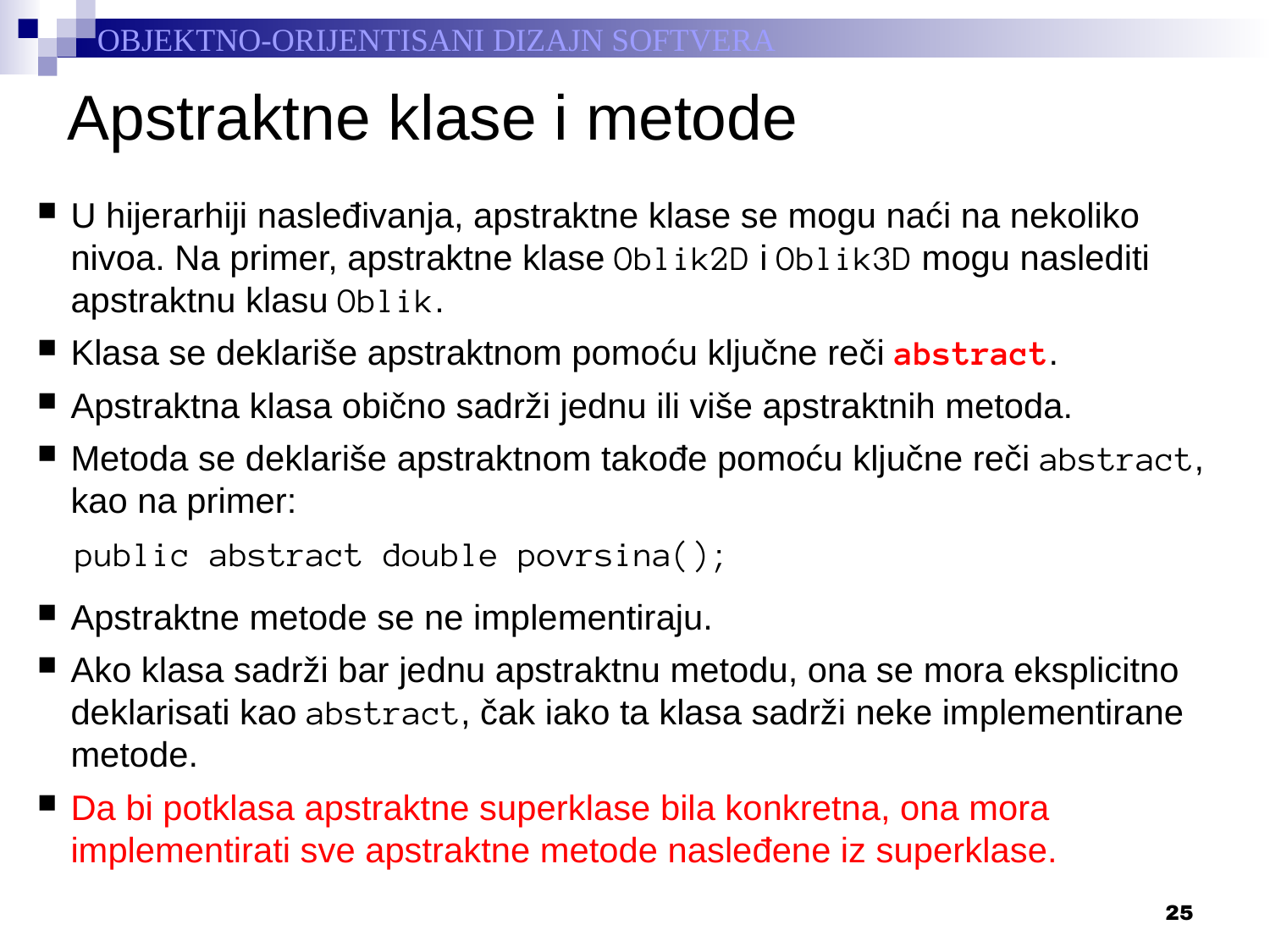

# Apstraktne klase i metode
U hijerarhiji nasleđivanja, apstraktne klase se mogu naći na nekoliko nivoa. Na primer, apstraktne klase Oblik2D i Oblik3D mogu naslediti apstraktnu klasu Oblik.
Klasa se deklariše apstraktnom pomoću ključne reči abstract.
Apstraktna klasa obično sadrži jednu ili više apstraktnih metoda.
Metoda se deklariše apstraktnom takođe pomoću ključne reči abstract, kao na primer:
public abstract double povrsina();
Apstraktne metode se ne implementiraju.
Ako klasa sadrži bar jednu apstraktnu metodu, ona se mora eksplicitno deklarisati kao abstract, čak iako ta klasa sadrži neke implementirane metode.
Da bi potklasa apstraktne superklase bila konkretna, ona mora implementirati sve apstraktne metode nasleđene iz superklase.

25